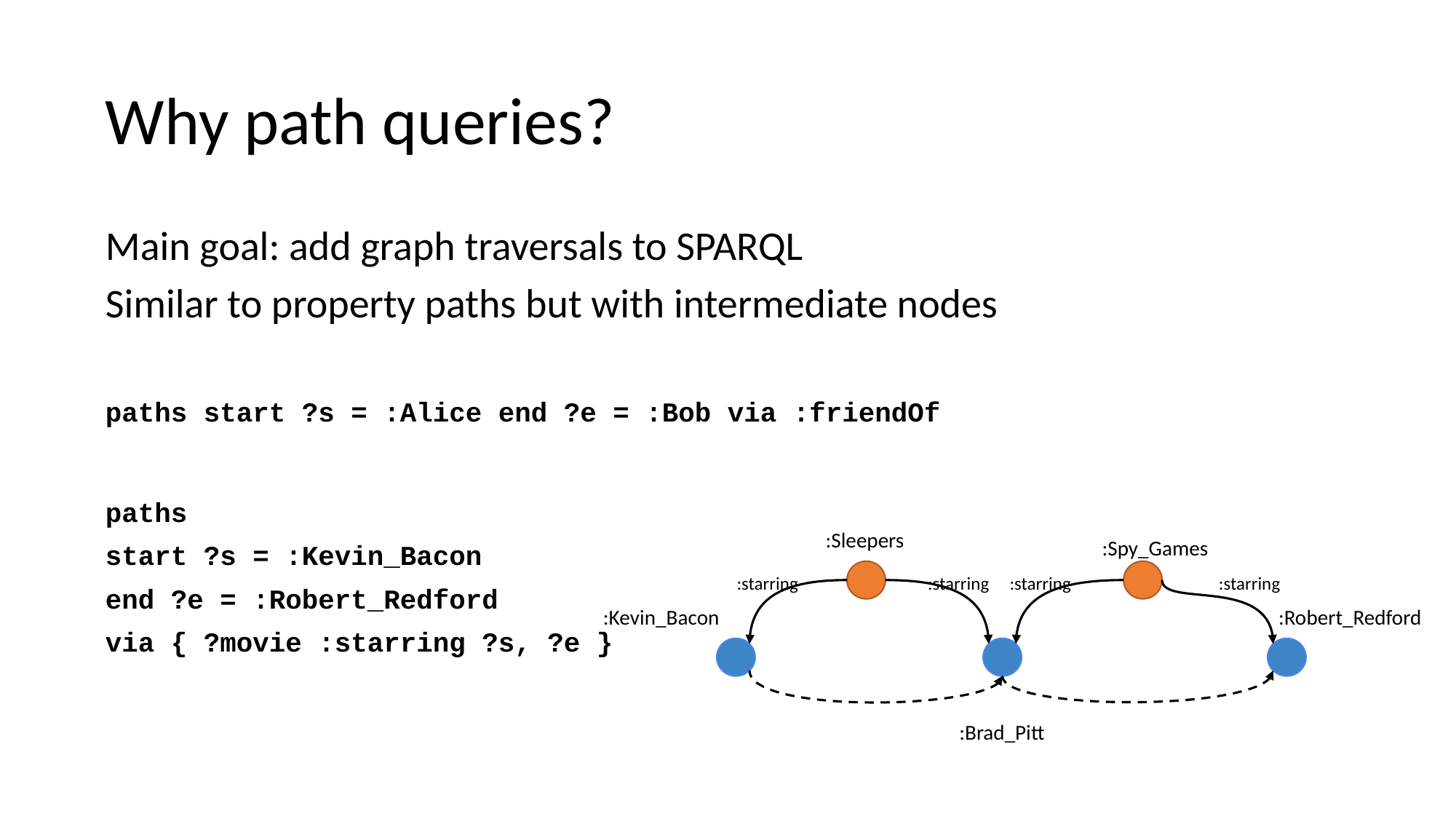

# Why path queries?
Main goal: add graph traversals to SPARQL
Similar to property paths but with intermediate nodes

paths start ?s = :Alice end ?e = :Bob via :friendOf

paths
start ?s = :Kevin_Bacon
end ?e = :Robert_Redford
via { ?movie :starring ?s, ?e }
:Sleepers
:Spy_Games
:starring

:starring
:starring

:starring
:Kevin_Bacon
:Robert_Redford

:Brad_Pitt